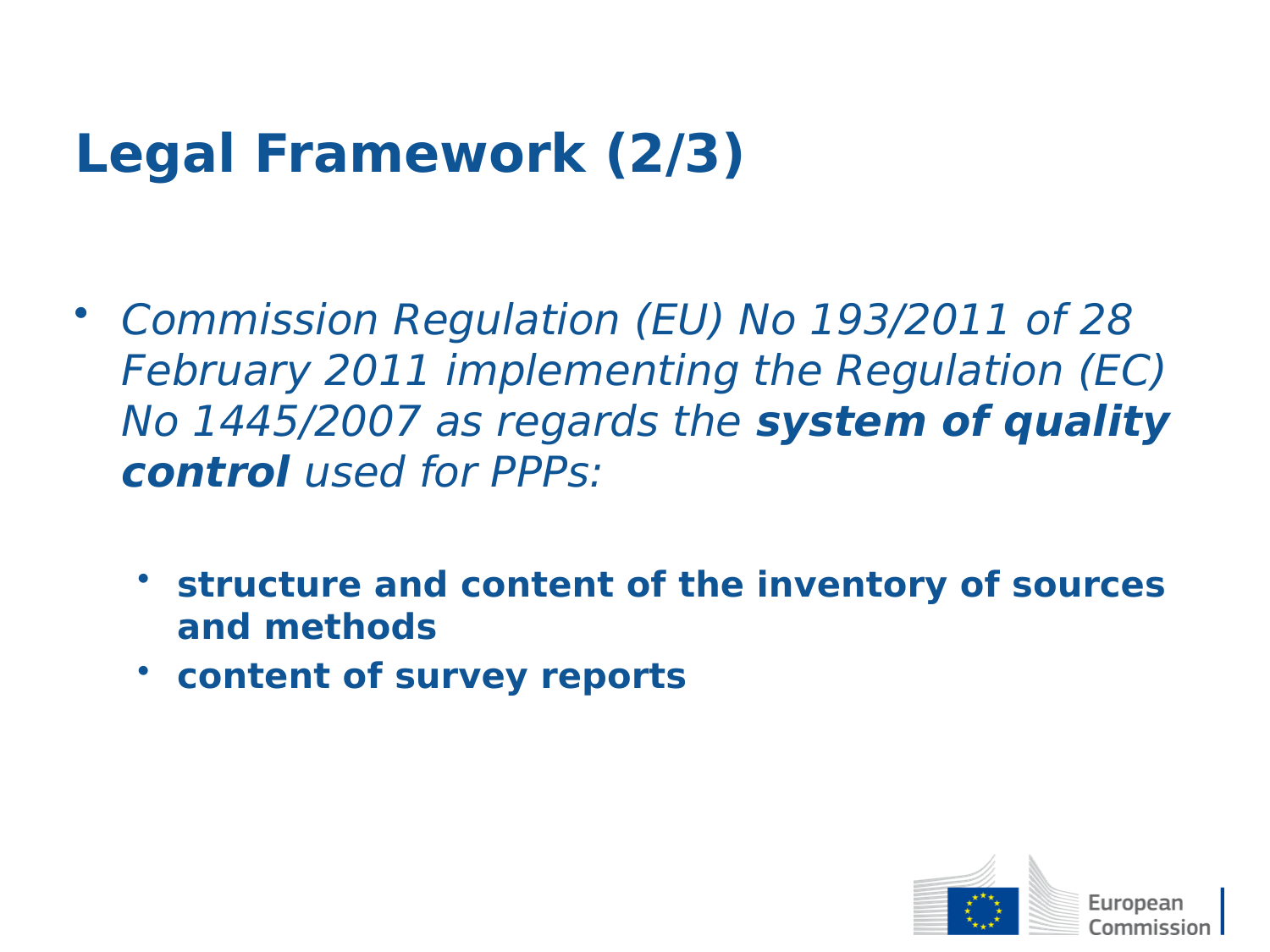

# Legal Framework (2/3)
Commission Regulation (EU) No 193/2011 of 28 February 2011 implementing the Regulation (EC) No 1445/2007 as regards the system of quality control used for PPPs:

structure and content of the inventory of sources and methods
content of survey reports